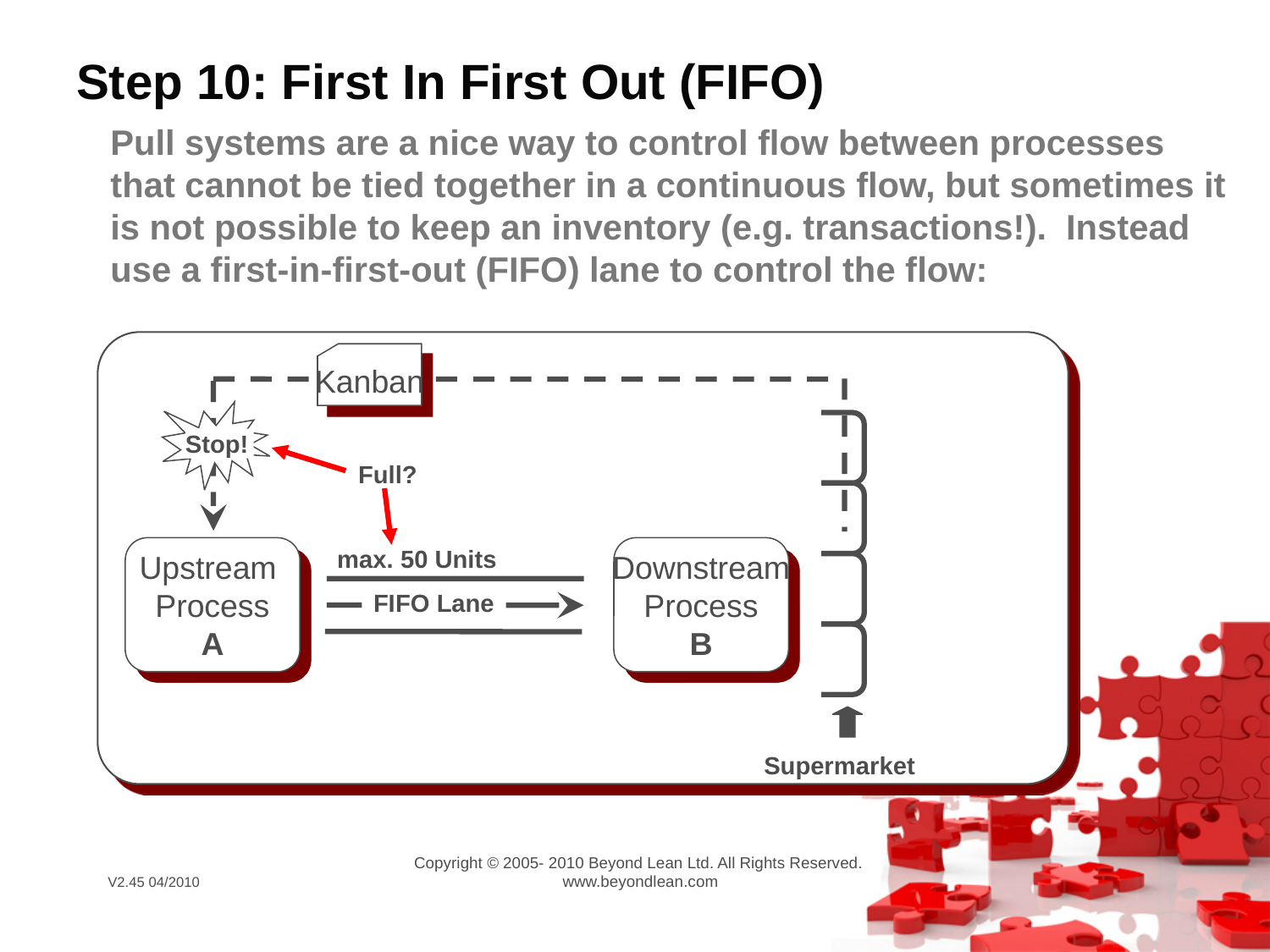

# Step 10: First In First Out (FIFO)
Pull systems are a nice way to control flow between processes that cannot be tied together in a continuous flow, but sometimes it is not possible to keep an inventory (e.g. transactions!).  Instead use a first-in-first-out (FIFO) lane to control the flow:

Kanban

Stop!

Full?

Upstream
Process
A
Downstream
Process
B
max. 50 Units
FIFO Lane

Supermarket